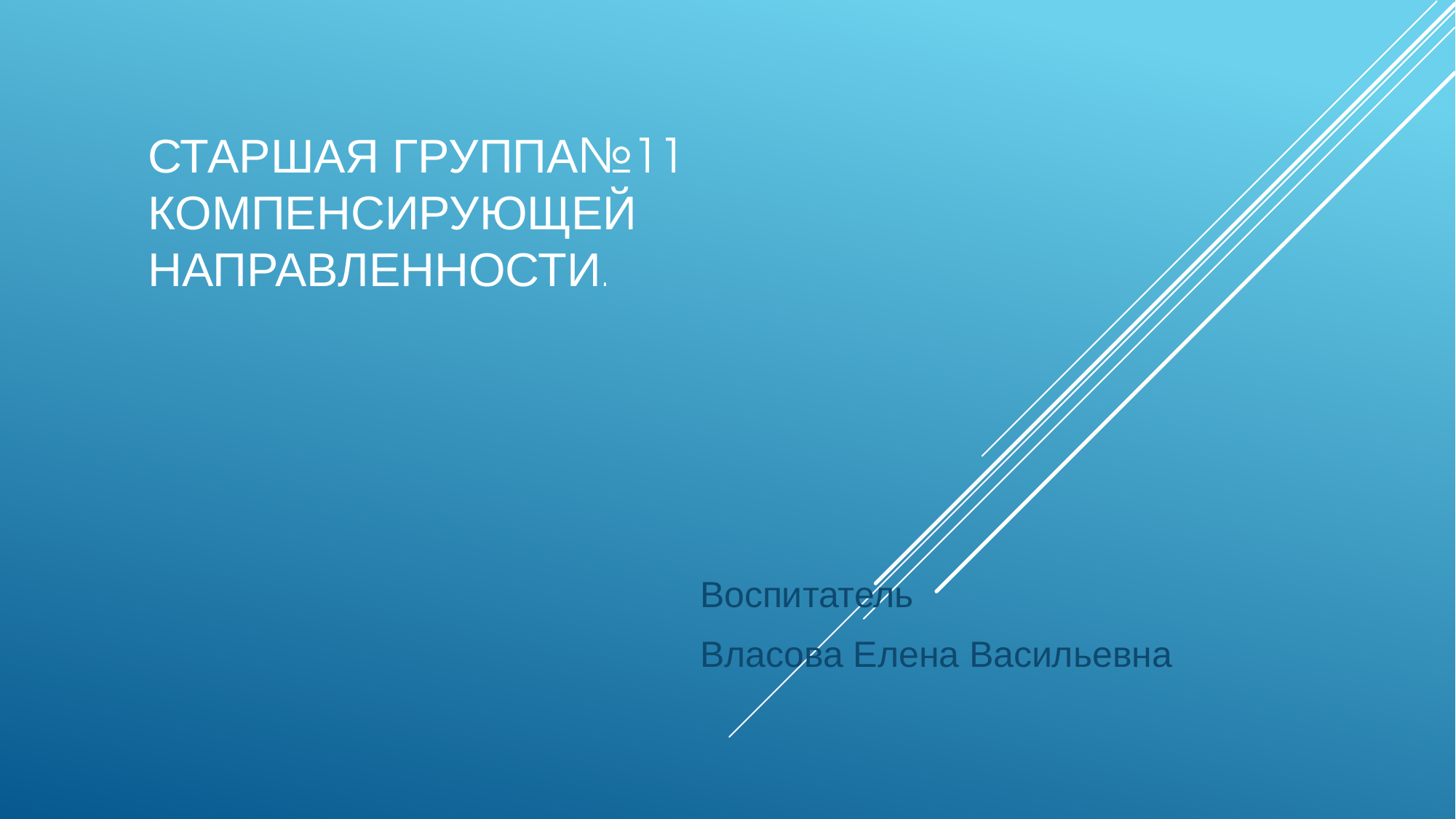

# Старшая группа№11 компенсирующей направленности.
Воспитатель
Власова Елена Васильевна